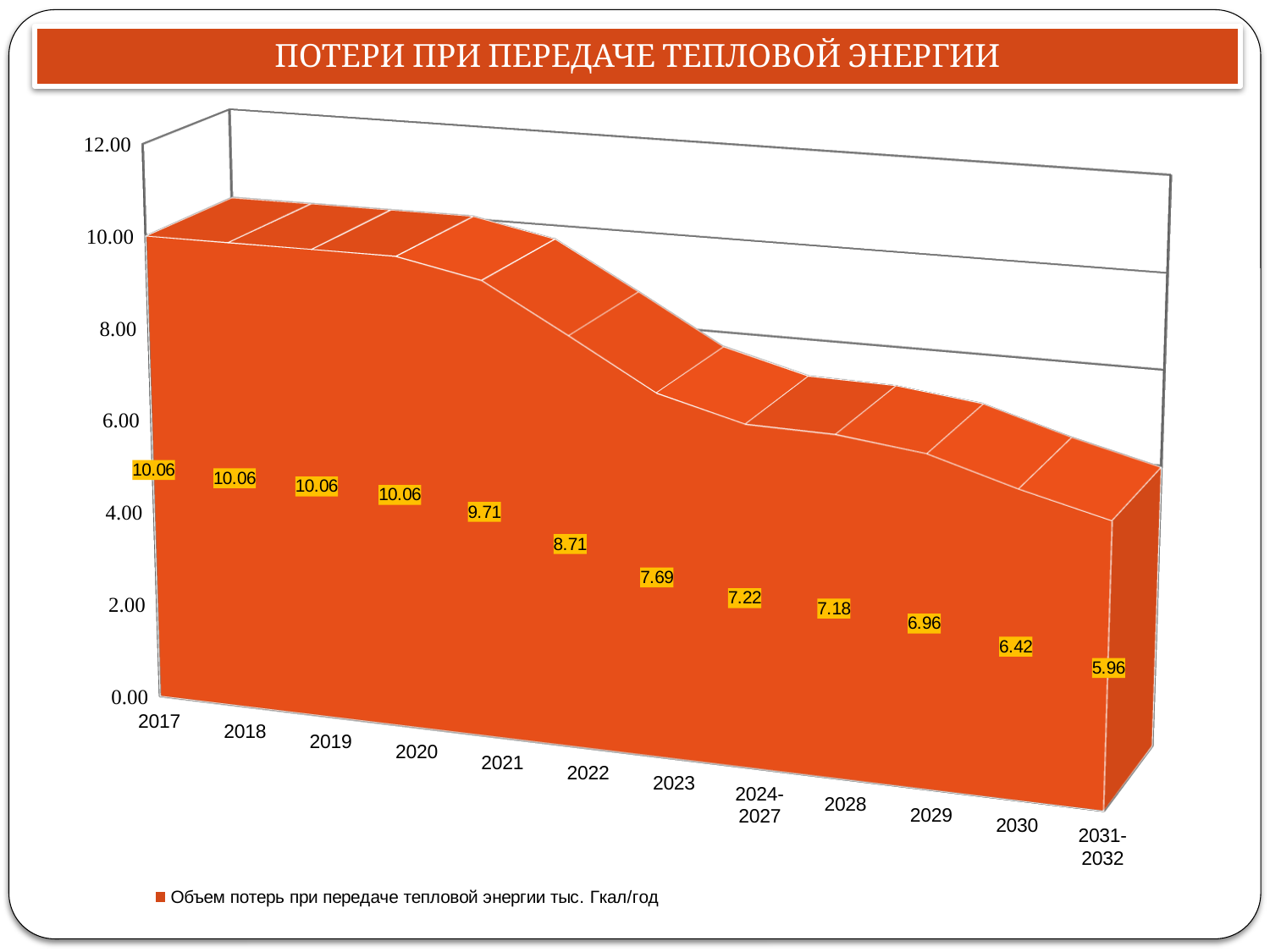

# ПОТЕРИ ПРИ ПЕРЕДАЧЕ ТЕПЛОВОЙ ЭНЕРГИИ

[unsupported chart]